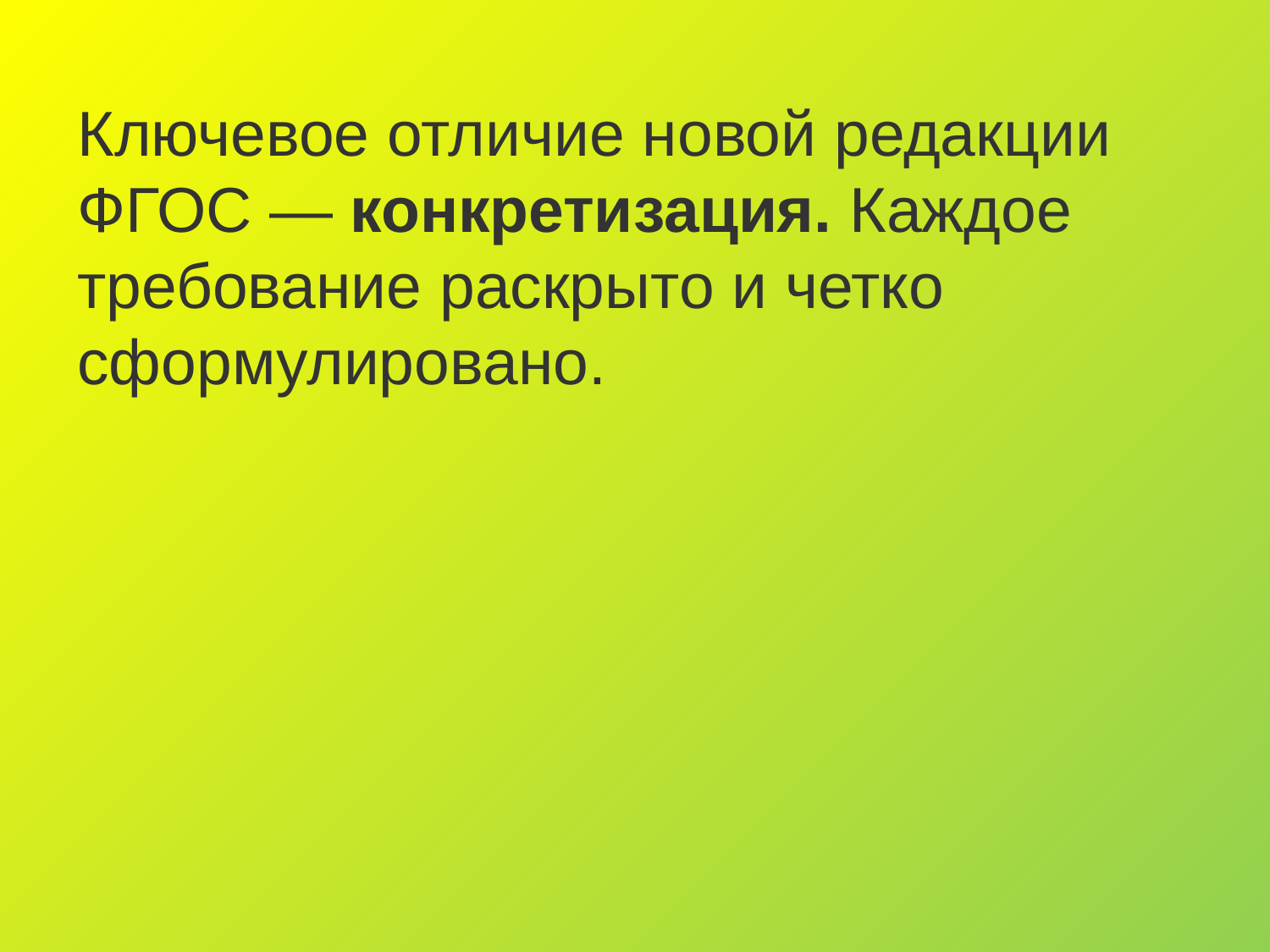

Ключевое отличие новой редакции ФГОС — конкретизация. Каждое требование раскрыто и четко сформулировано.